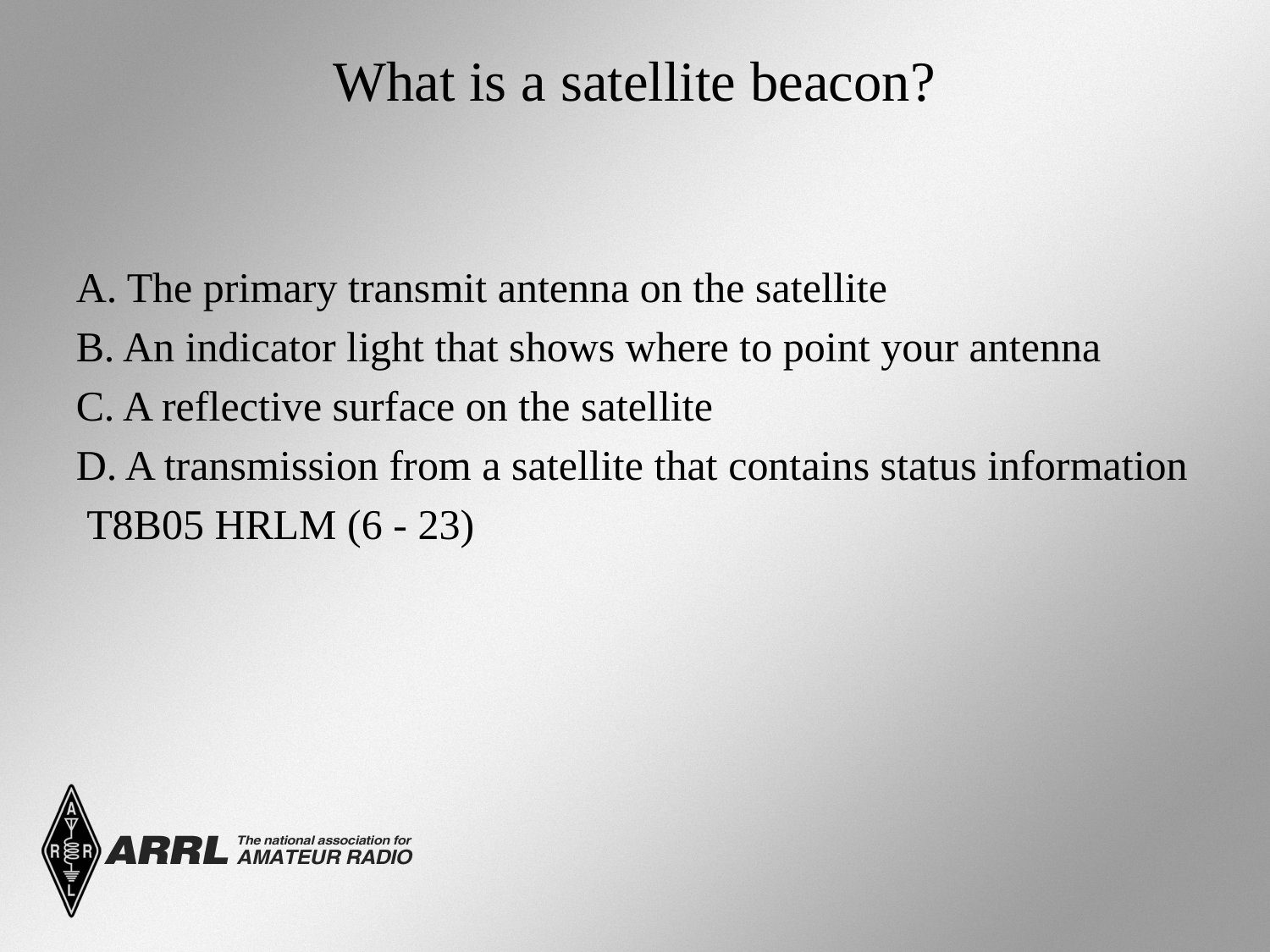

# What is a satellite beacon?
A. The primary transmit antenna on the satellite
B. An indicator light that shows where to point your antenna
C. A reflective surface on the satellite
D. A transmission from a satellite that contains status information
 T8B05 HRLM (6 - 23)